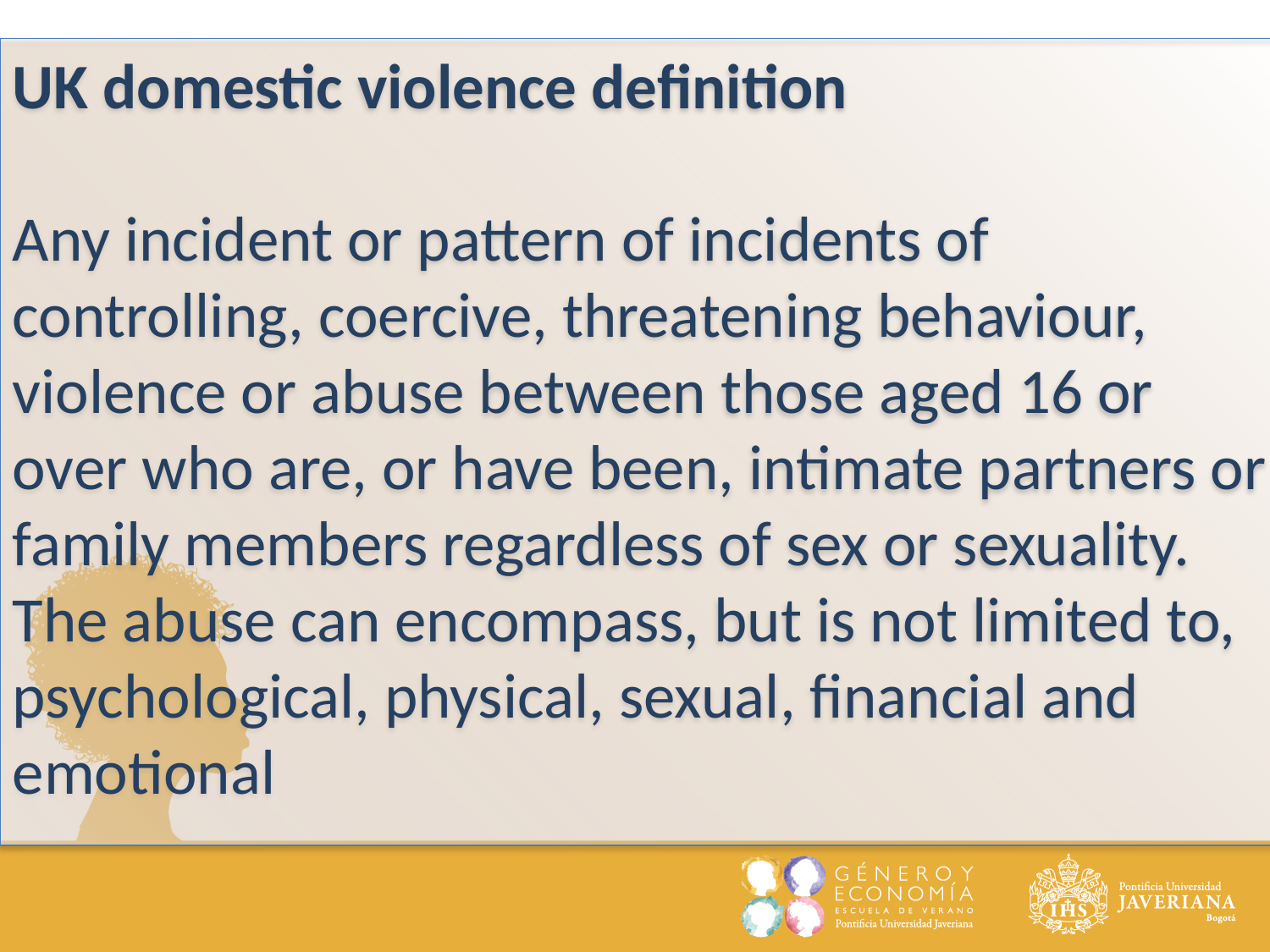

UK domestic violence definition
Any incident or pattern of incidents of controlling, coercive, threatening behaviour, violence or abuse between those aged 16 or over who are, or have been, intimate partners or family members regardless of sex or sexuality.
The abuse can encompass, but is not limited to, psychological, physical, sexual, financial and emotional